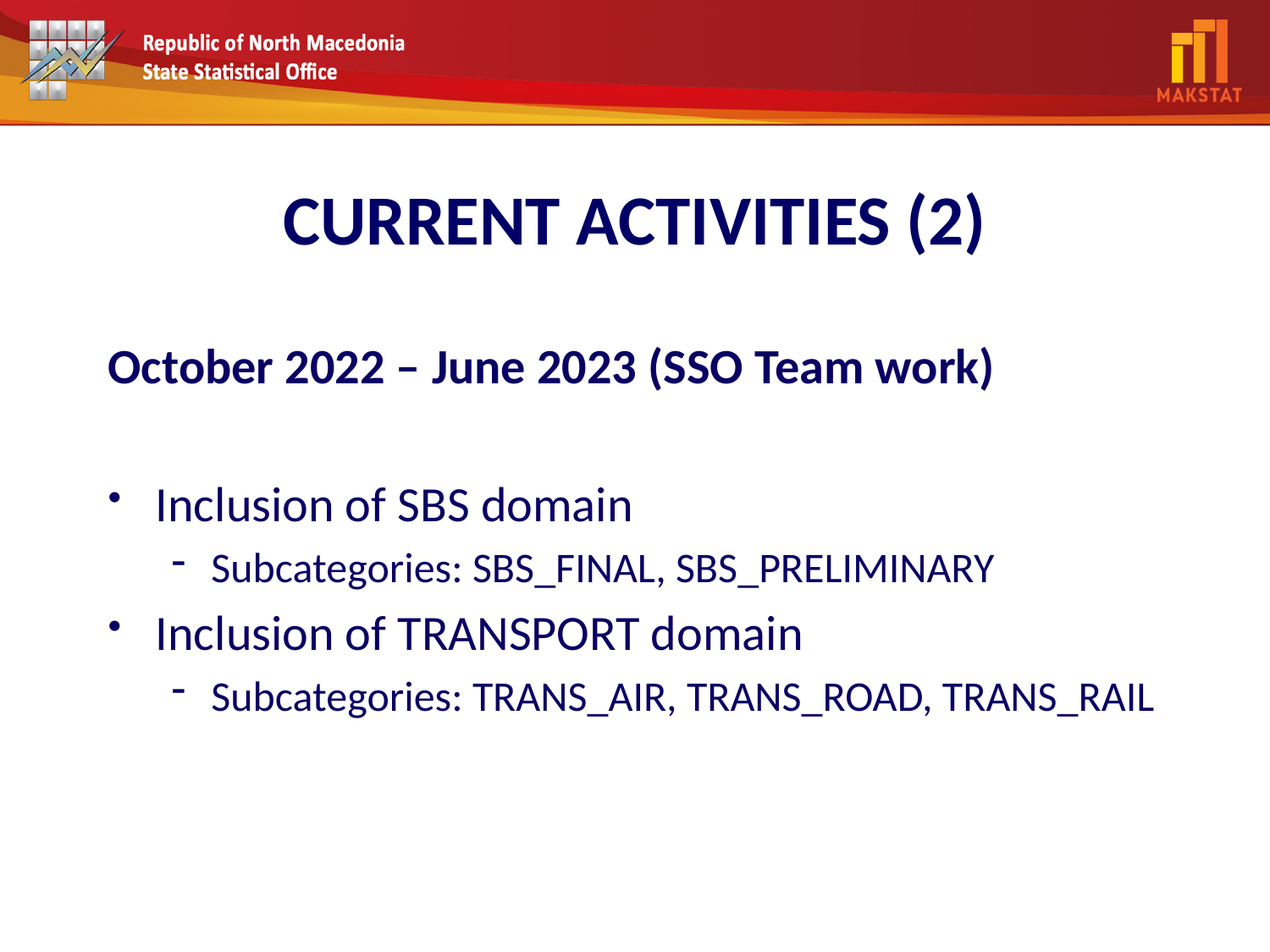

# CURRENT ACTIVITIES (2)
October 2022 – June 2023 (SSO Team work)

Inclusion of SBS domain
Subcategories: SBS_FINAL, SBS_PRELIMINARY
Inclusion of TRANSPORT domain
Subcategories: TRANS_AIR, TRANS_ROAD, TRANS_RAIL